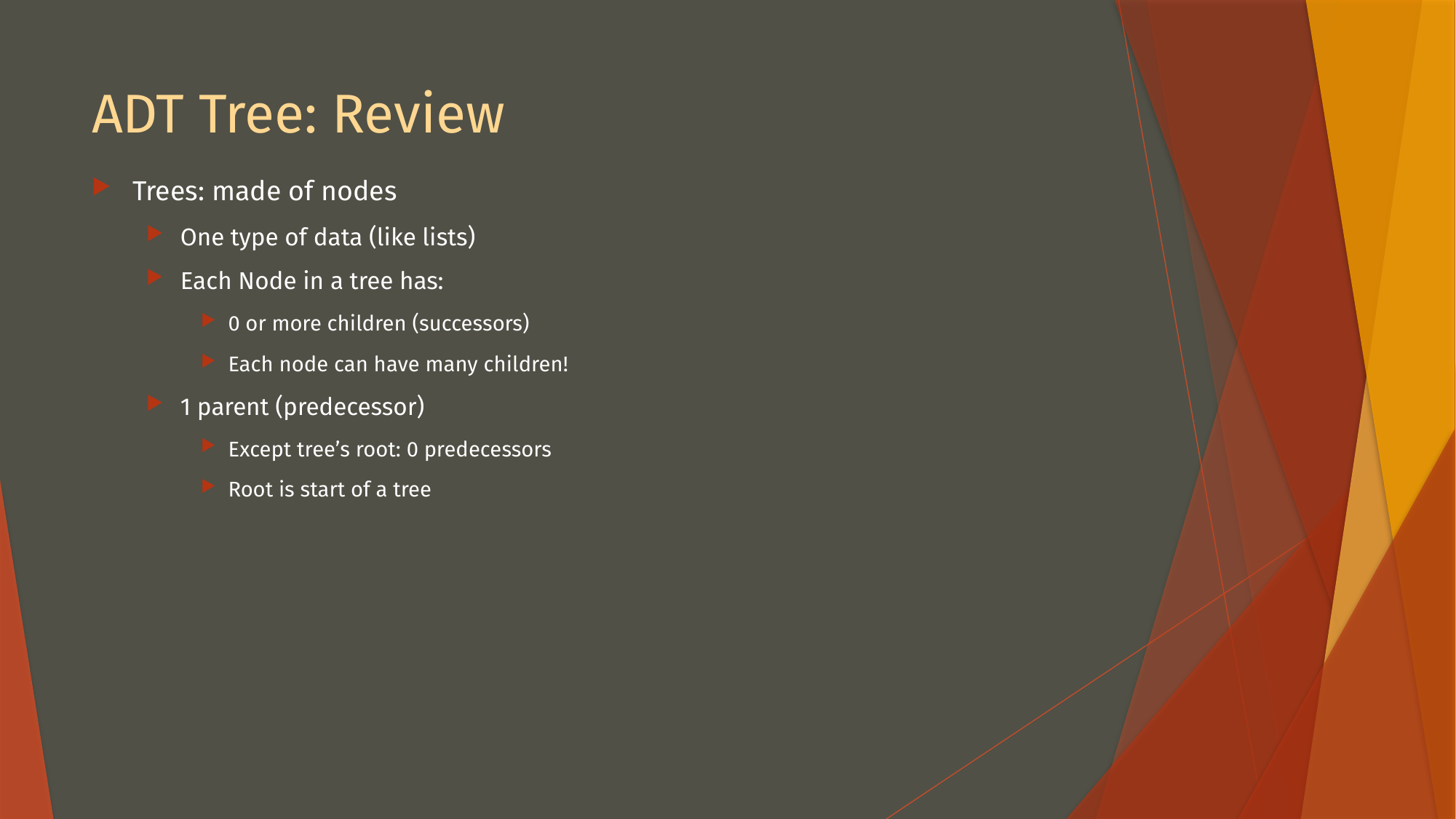

# ADT Tree: Review
Trees: made of nodes
One type of data (like lists)
Each Node in a tree has:
0 or more children (successors)
Each node can have many children!
1 parent (predecessor)
Except tree’s root: 0 predecessors
Root is start of a tree